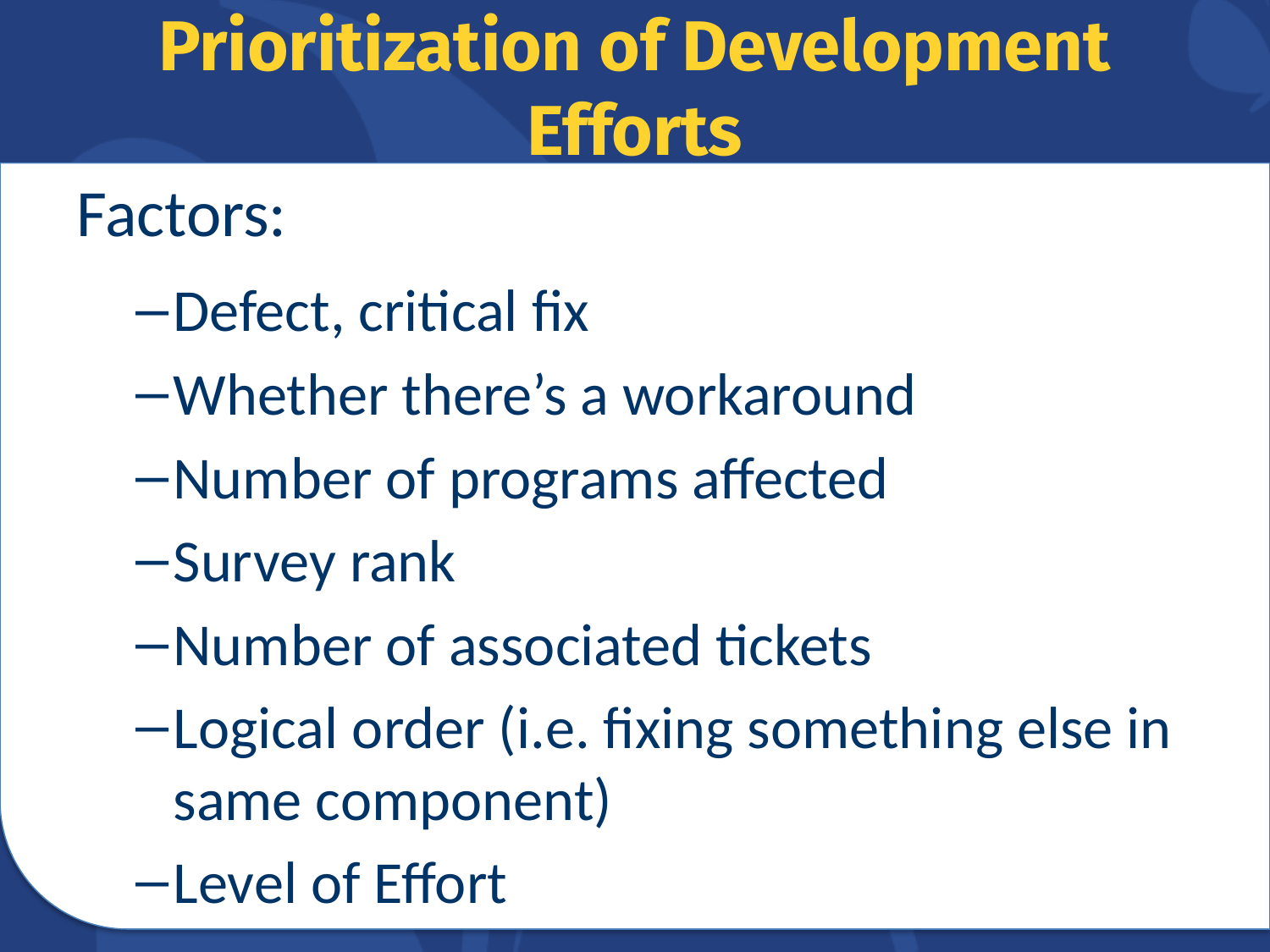

# Prioritization of Development Efforts
Factors:
Defect, critical fix
Whether there’s a workaround
Number of programs affected
Survey rank
Number of associated tickets
Logical order (i.e. fixing something else in same component)
Level of Effort